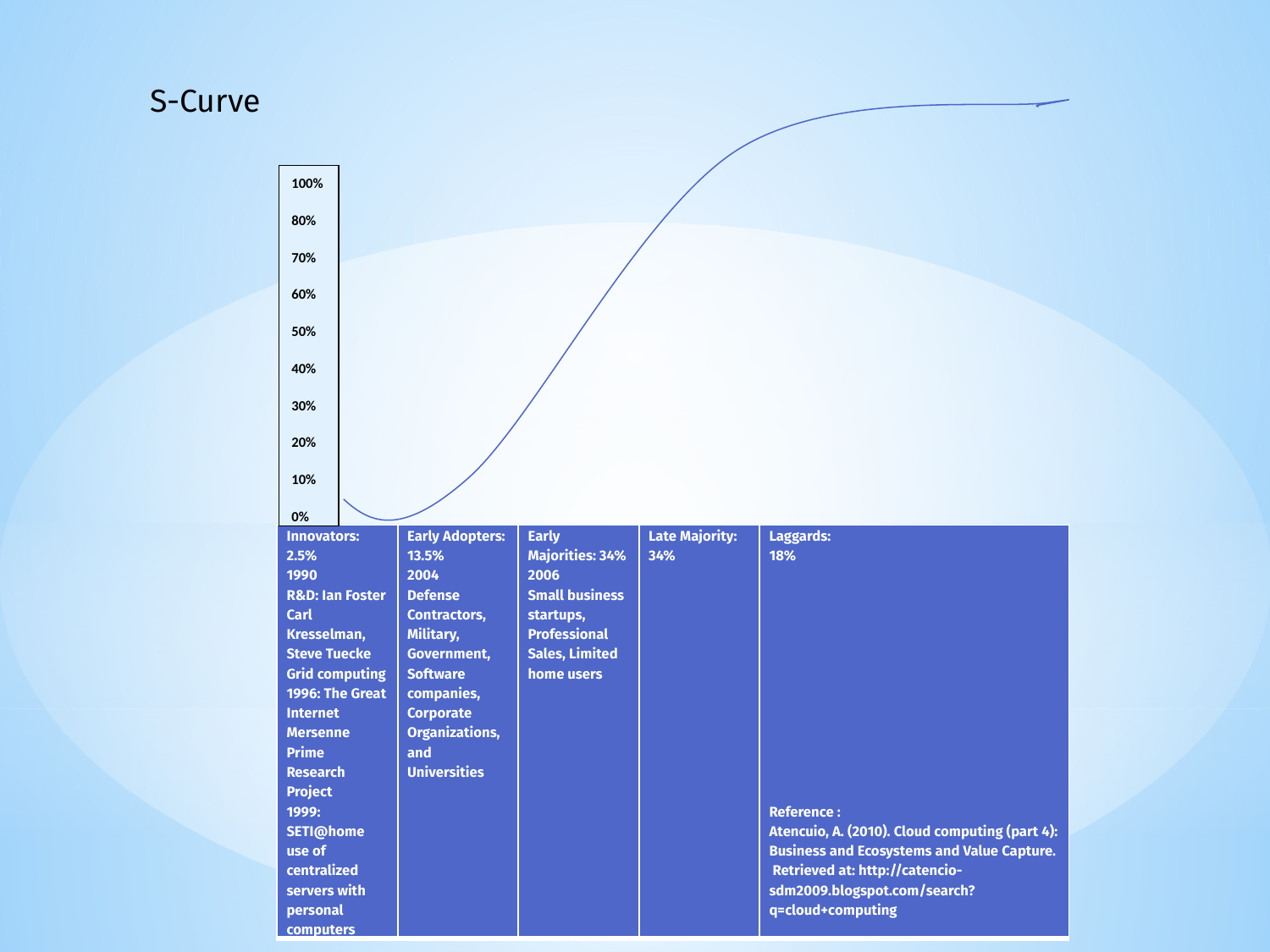

S-Curve

100%
80%
70%
60%
50%
40%
30%
20%
10%
0%
| Innovators: 2.5% 1990 R&D: Ian Foster Carl Kresselman, Steve Tuecke Grid computing 1996: The Great Internet Mersenne Prime Research Project 1999: SETI@home use of centralized servers with personal computers | Early Adopters: 13.5% 2004 Defense Contractors, Military, Government, Software companies, Corporate Organizations, and Universities | Early Majorities: 34% 2006 Small business startups, Professional Sales, Limited home users | Late Majority: 34% | Laggards: 18%                         Reference : Atencuio, A. (2010). Cloud computing (part 4): Business and Ecosystems and Value Capture. Retrieved at: http://catencio-sdm2009.blogspot.com/search?q=cloud+computing |
| --- | --- | --- | --- | --- |